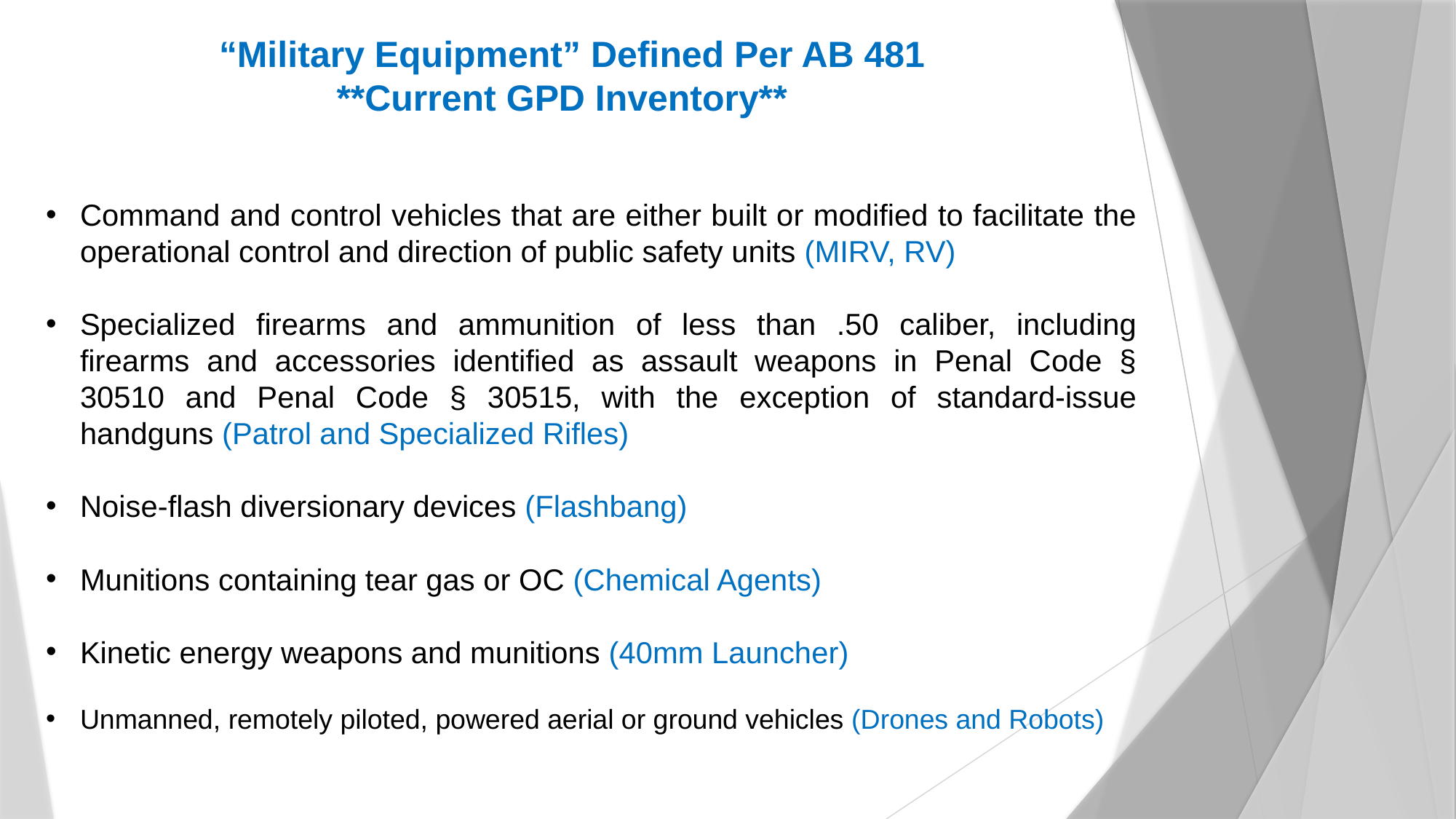

“Military Equipment” Defined Per AB 481
**Current GPD Inventory**

Command and control vehicles that are either built or modified to facilitate the operational control and direction of public safety units (MIRV, RV)

Specialized firearms and ammunition of less than .50 caliber, including firearms and accessories identified as assault weapons in Penal Code § 30510 and Penal Code § 30515, with the exception of standard-issue handguns (Patrol and Specialized Rifles)

Noise-flash diversionary devices (Flashbang)

Munitions containing tear gas or OC (Chemical Agents)

Kinetic energy weapons and munitions (40mm Launcher)

Unmanned, remotely piloted, powered aerial or ground vehicles (Drones and Robots)